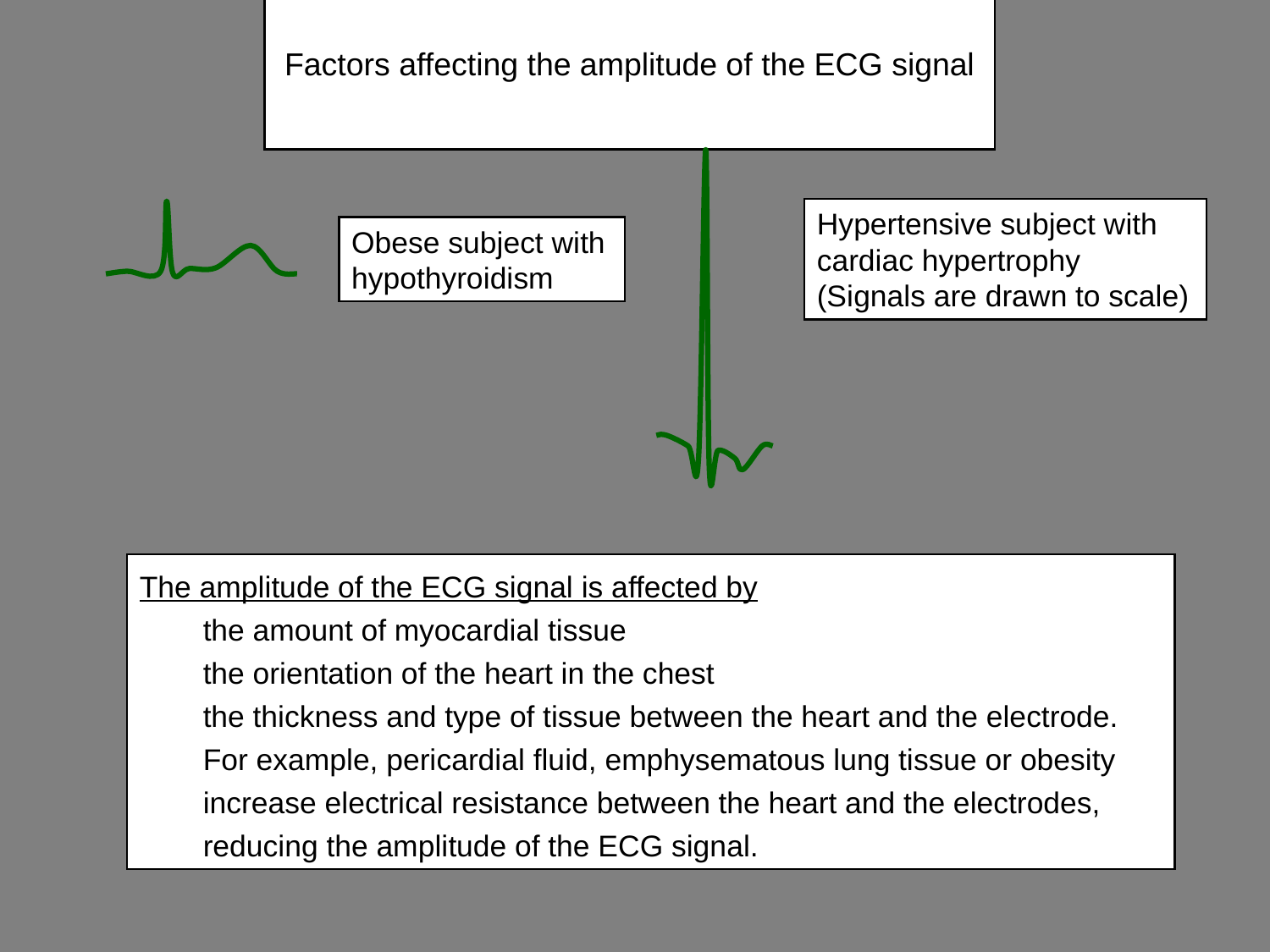

# Factors affecting the amplitude of the ECG signal

Hypertensive subject with cardiac hypertrophy (Signals are drawn to scale)

Obese subject with hypothyroidism
The amplitude of the ECG signal is affected by
the amount of myocardial tissue
the orientation of the heart in the chest
the thickness and type of tissue between the heart and the electrode.
For example, pericardial fluid, emphysematous lung tissue or obesity increase electrical resistance between the heart and the electrodes, reducing the amplitude of the ECG signal.